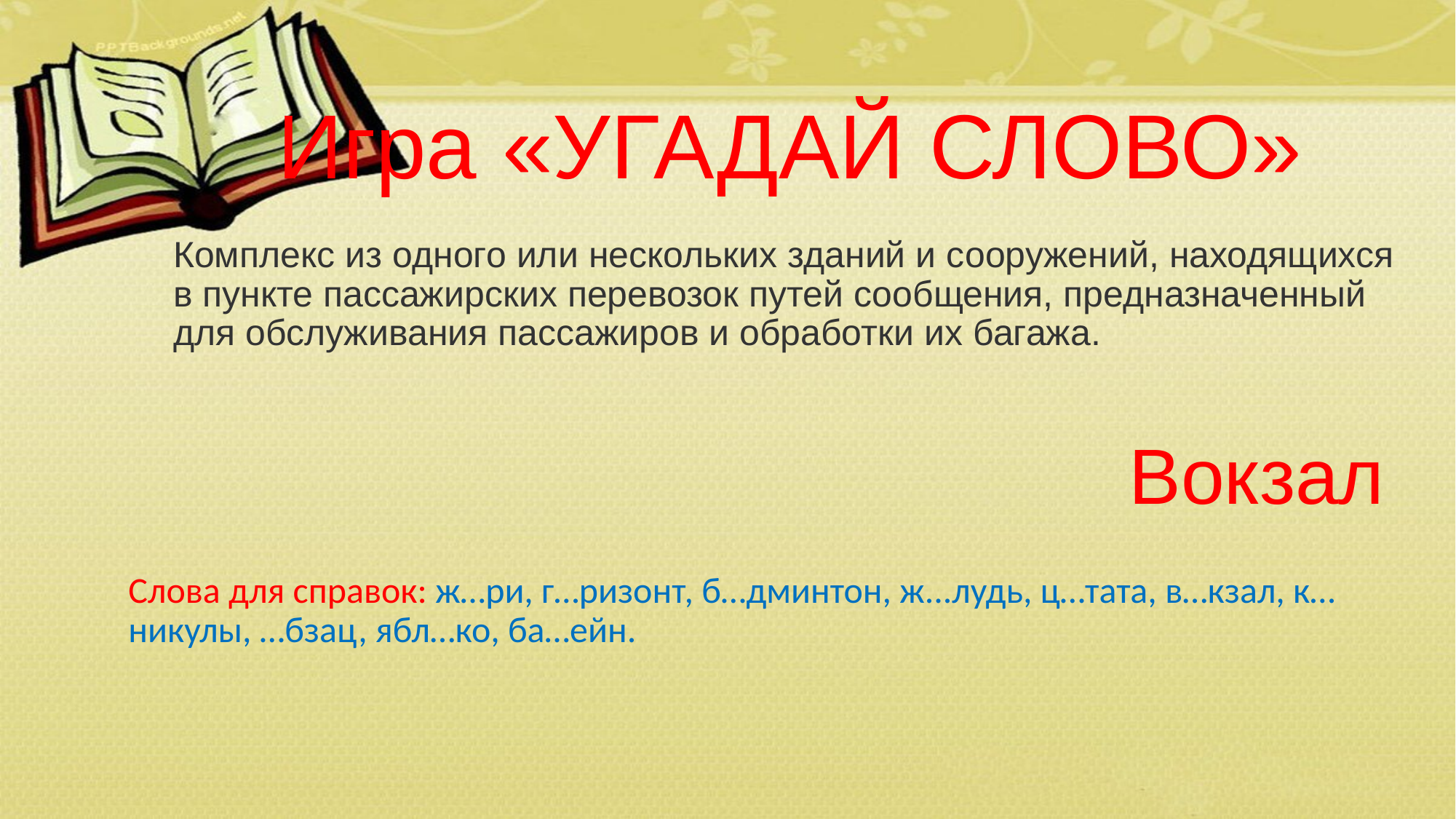

Игра «УГАДАЙ СЛОВО»
Комплекс из одного или нескольких зданий и сооружений, находящихся в пункте пассажирских перевозок путей сообщения, предназначенный для обслуживания пассажиров и обработки их багажа.
Вокзал
Слова для справок: ж…ри, г…ризонт, б…дминтон, ж...лудь, ц…тата, в…кзал, к…никулы, …бзац, ябл…ко, ба…ейн.